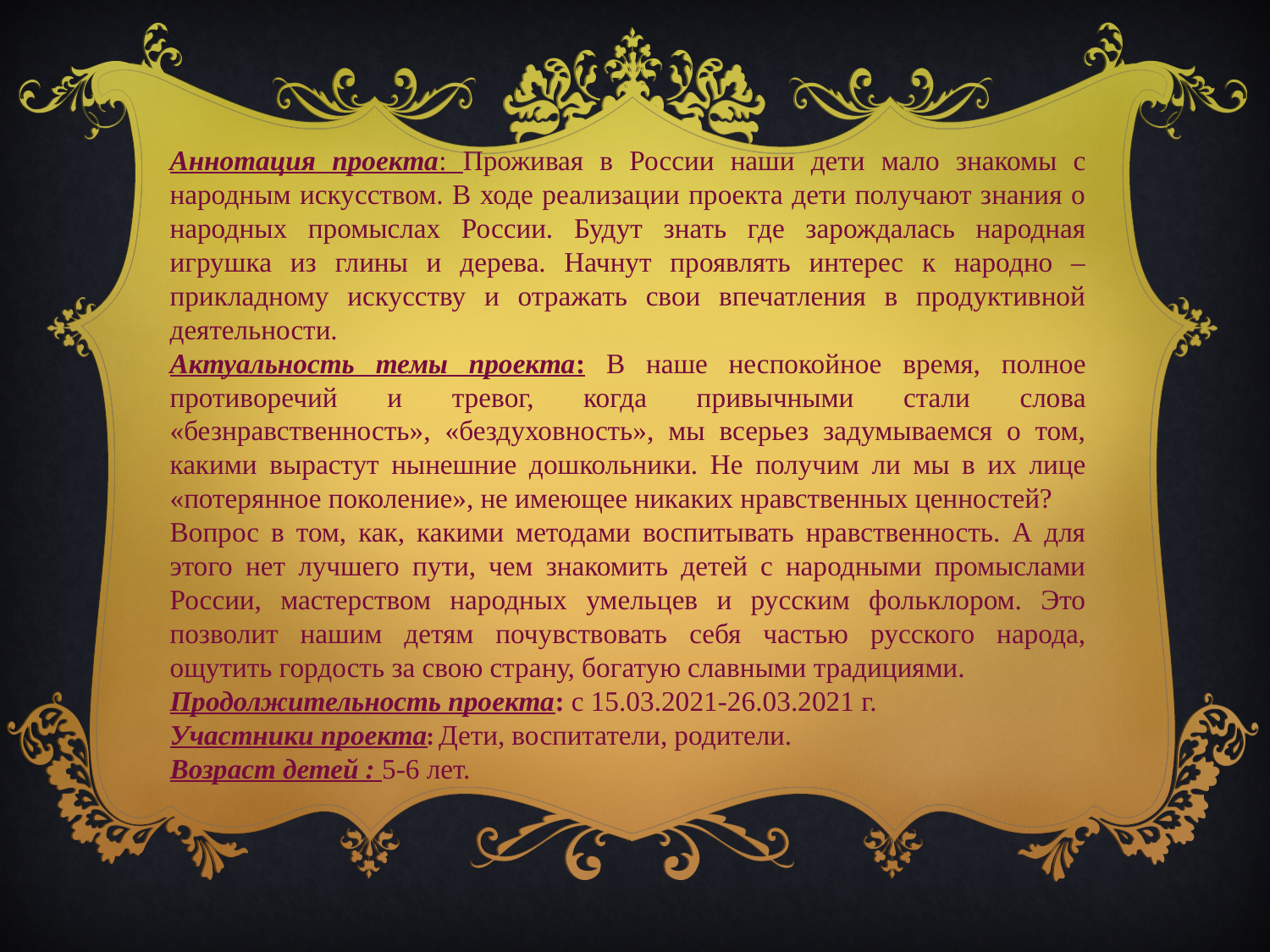

Аннотация проекта: Проживая в России наши дети мало знакомы с народным искусством. В ходе реализации проекта дети получают знания о народных промыслах России. Будут знать где зарождалась народная игрушка из глины и дерева. Начнут проявлять интерес к народно – прикладному искусству и отражать свои впечатления в продуктивной деятельности.
Актуальность темы проекта: В наше неспокойное время, полное противоречий и тревог, когда привычными стали слова «безнравственность», «бездуховность», мы всерьез задумываемся о том, какими вырастут нынешние дошкольники. Не получим ли мы в их лице «потерянное поколение», не имеющее никаких нравственных ценностей?
Вопрос в том, как, какими методами воспитывать нравственность. А для этого нет лучшего пути, чем знакомить детей с народными промыслами России, мастерством народных умельцев и русским фольклором. Это позволит нашим детям почувствовать себя частью русского народа, ощутить гордость за свою страну, богатую славными традициями.
Продолжительность проекта: с 15.03.2021-26.03.2021 г.
Участники проекта: Дети, воспитатели, родители.
Возраст детей : 5-6 лет.